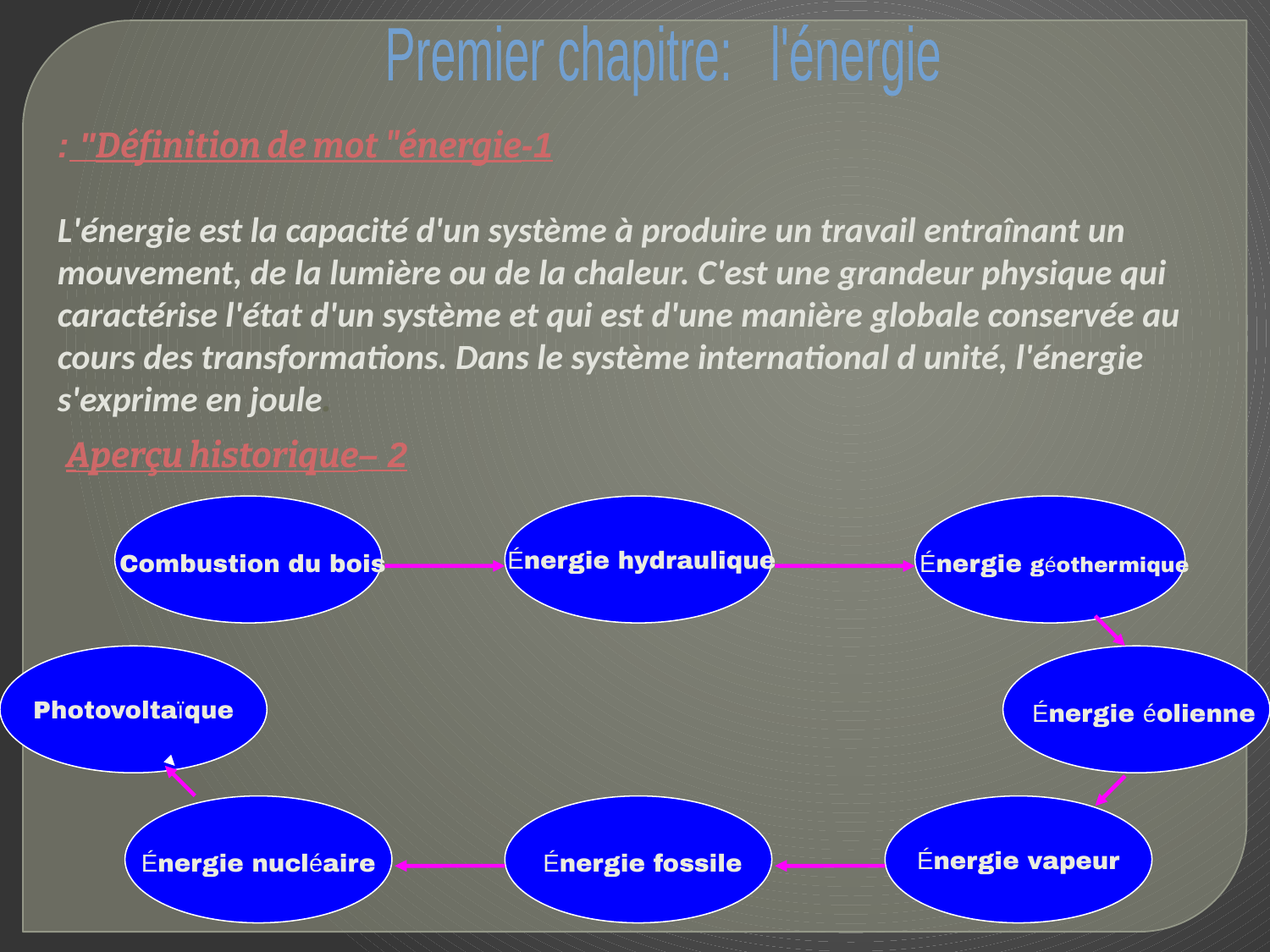

Premier chapitre:   l'énergie
1-Définition de mot "énergie" :

L'énergie est la capacité d'un système à produire un travail entraînant un mouvement, de la lumière ou de la chaleur. C'est une grandeur physique qui caractérise l'état d'un système et qui est d'une manière globale conservée au cours des transformations. Dans le système international d unité, l'énergie s'exprime en joule.
2 –Aperçu historique
Combustion du bois
Énergie hydraulique
Énergie géothermique

Photovoltaïque
Énergie éolienne

 Énergie nucléaire
Énergie fossile
Énergie vapeur